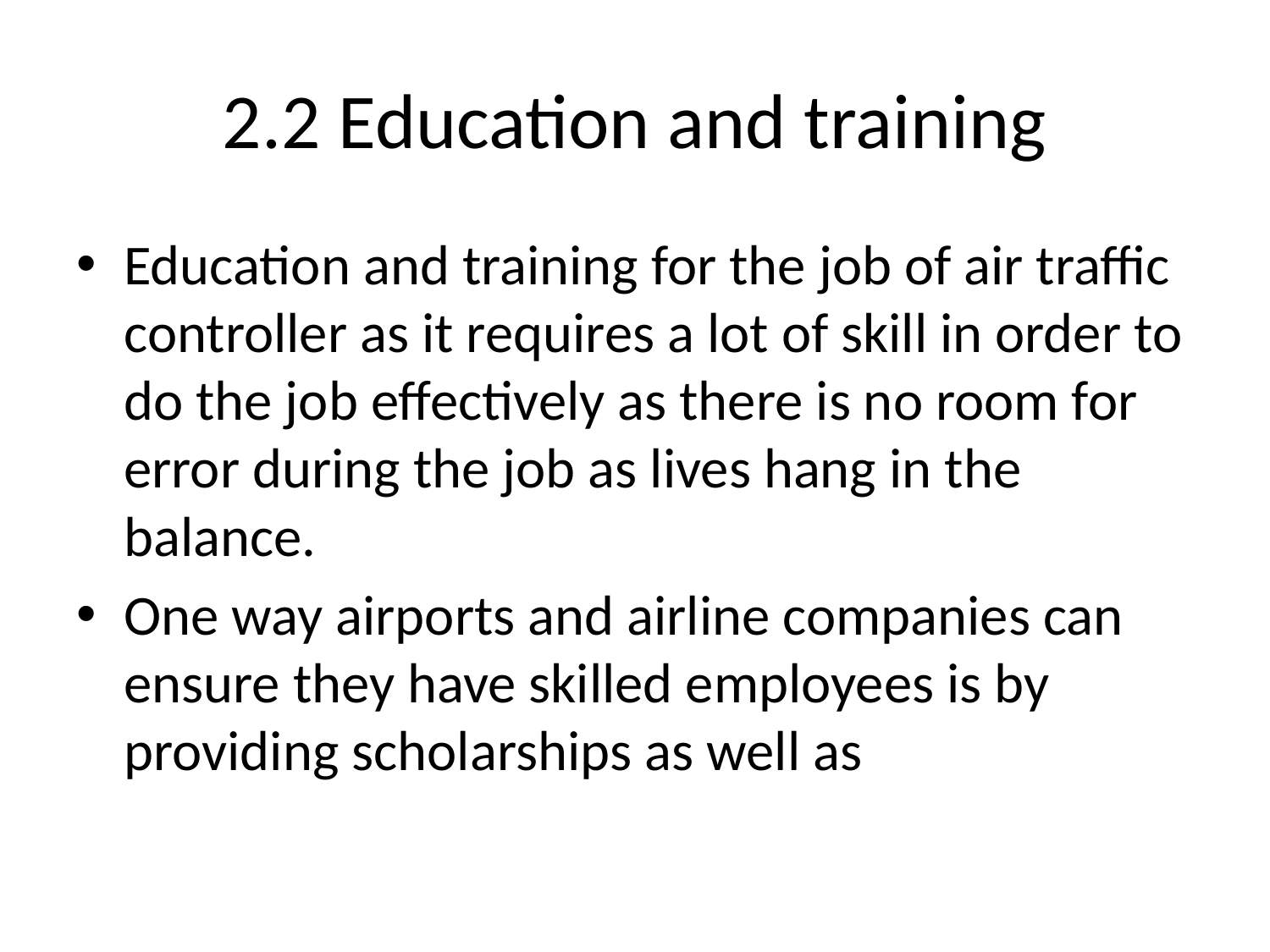

# 2.2 Education and training
Education and training for the job of air traffic controller as it requires a lot of skill in order to do the job effectively as there is no room for error during the job as lives hang in the balance.
One way airports and airline companies can ensure they have skilled employees is by providing scholarships as well as